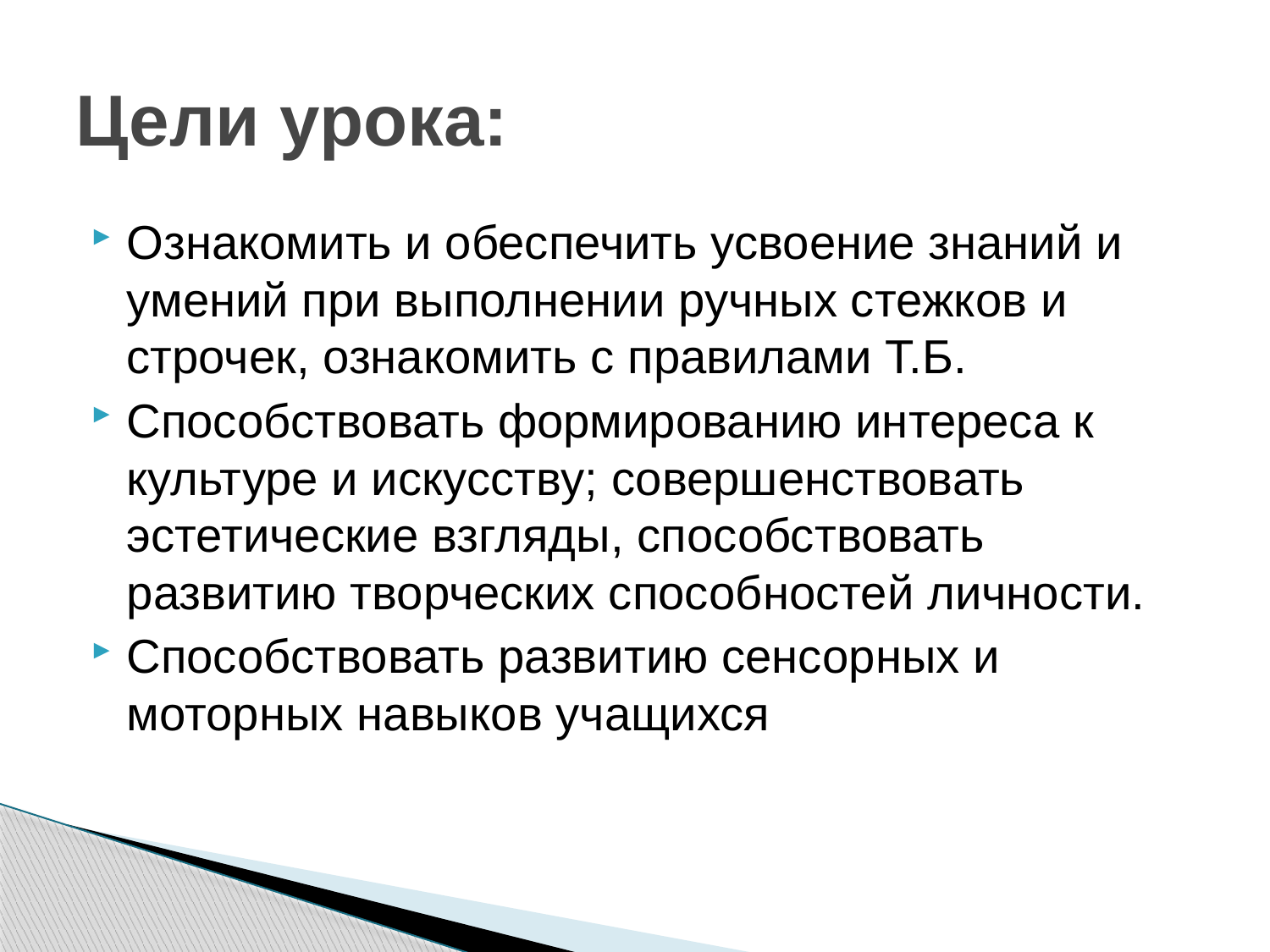

# Цели урока:
Ознакомить и обеспечить усвоение знаний и умений при выполнении ручных стежков и строчек, ознакомить с правилами Т.Б.
Способствовать формированию интереса к культуре и искусству; совершенствовать эстетические взгляды, способствовать развитию творческих способностей личности.
Способствовать развитию сенсорных и моторных навыков учащихся